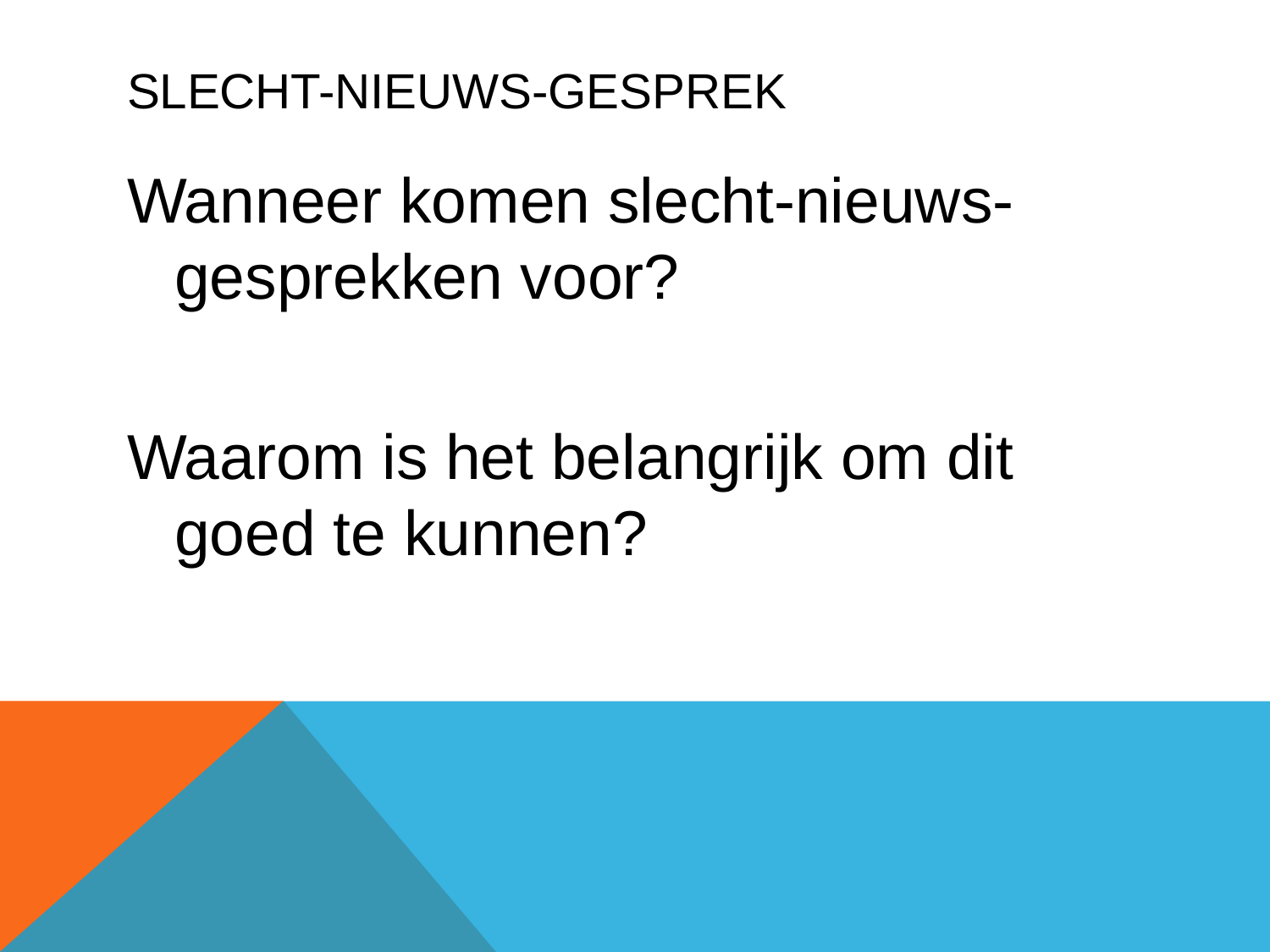

# Slecht-nieuws-gesprek
Wanneer komen slecht-nieuws-gesprekken voor?

Waarom is het belangrijk om dit goed te kunnen?